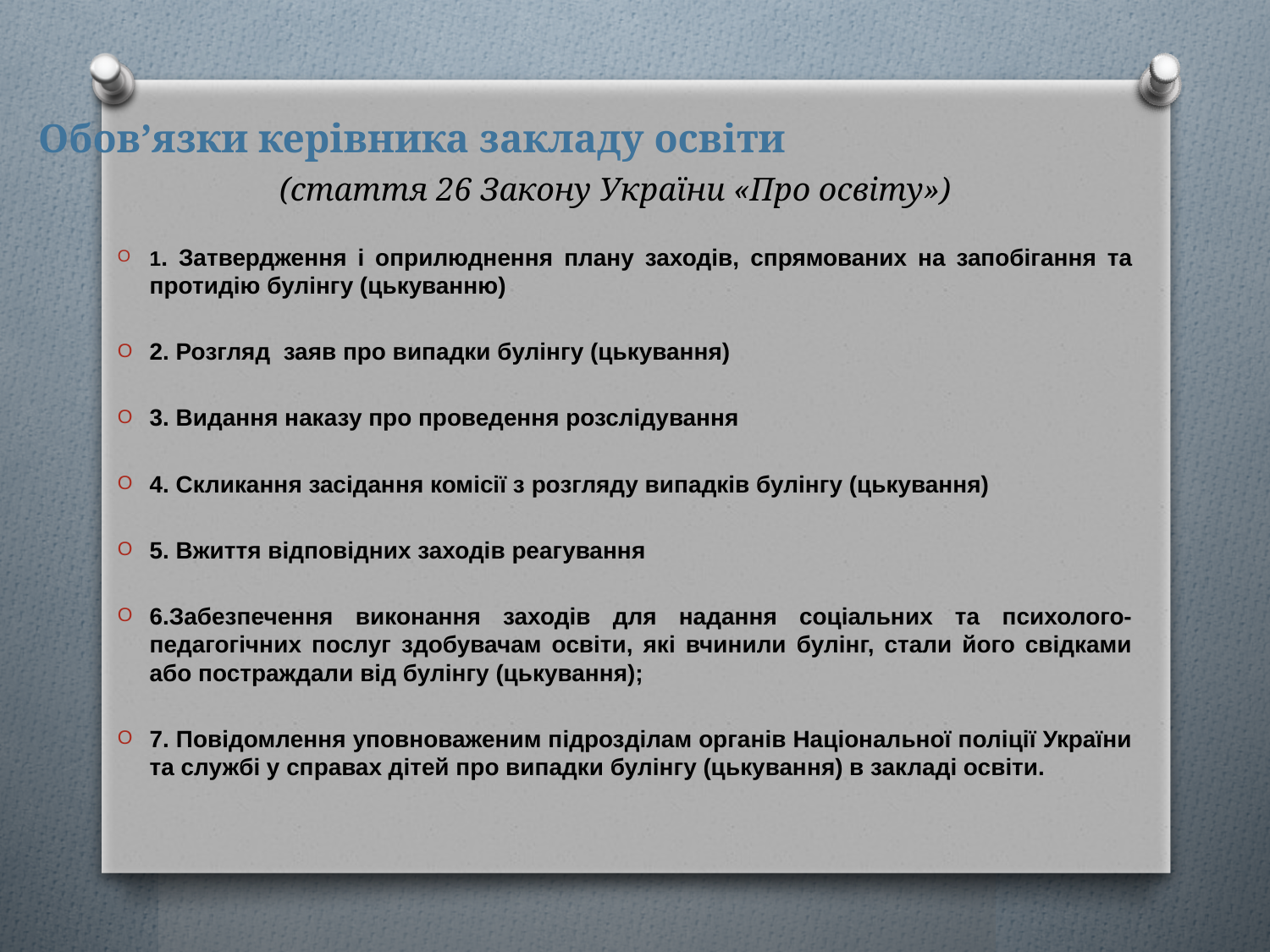

# Обов’язки керівника закладу освіти (стаття 26 Закону України «Про освіту»)
1. Затвердження і оприлюднення плану заходів, спрямованих на запобігання та протидію булінгу (цькуванню)

2. Розгляд  заяв про випадки булінгу (цькування)

3. Видання наказу про проведення розслідування

4. Скликання засідання комісії з розгляду випадків булінгу (цькування)

5. Вжиття відповідних заходів реагування

6.Забезпечення виконання заходів для надання соціальних та психолого-педагогічних послуг здобувачам освіти, які вчинили булінг, стали його свідками або постраждали від булінгу (цькування);

7. Повідомлення уповноваженим підрозділам органів Національної поліції України та службі у справах дітей про випадки булінгу (цькування) в закладі освіти.